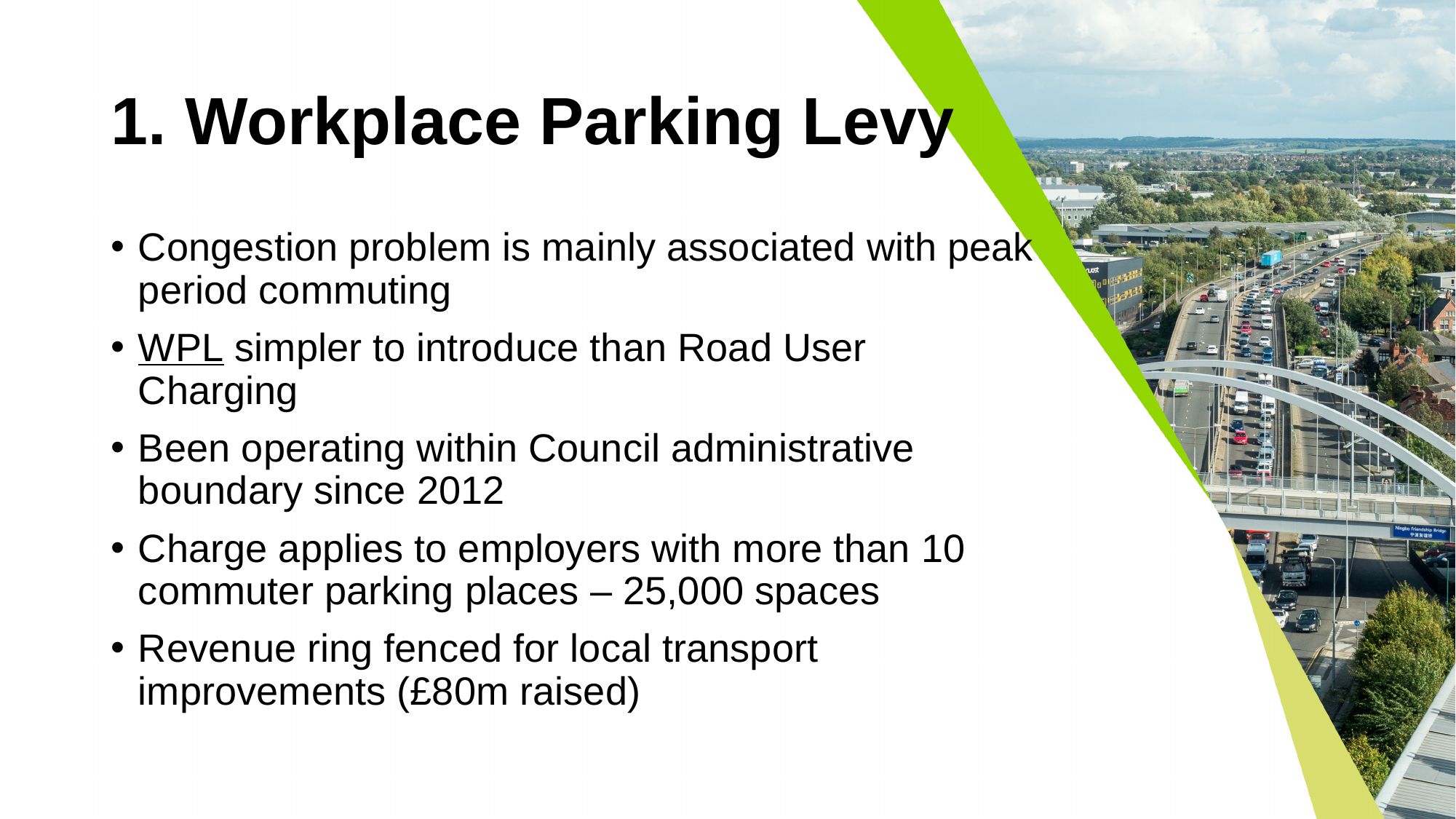

# 1. Workplace Parking Levy
Congestion problem is mainly associated with peak period commuting
WPL simpler to introduce than Road User Charging
Been operating within Council administrative boundary since 2012
Charge applies to employers with more than 10 commuter parking places – 25,000 spaces
Revenue ring fenced for local transport improvements (£80m raised)